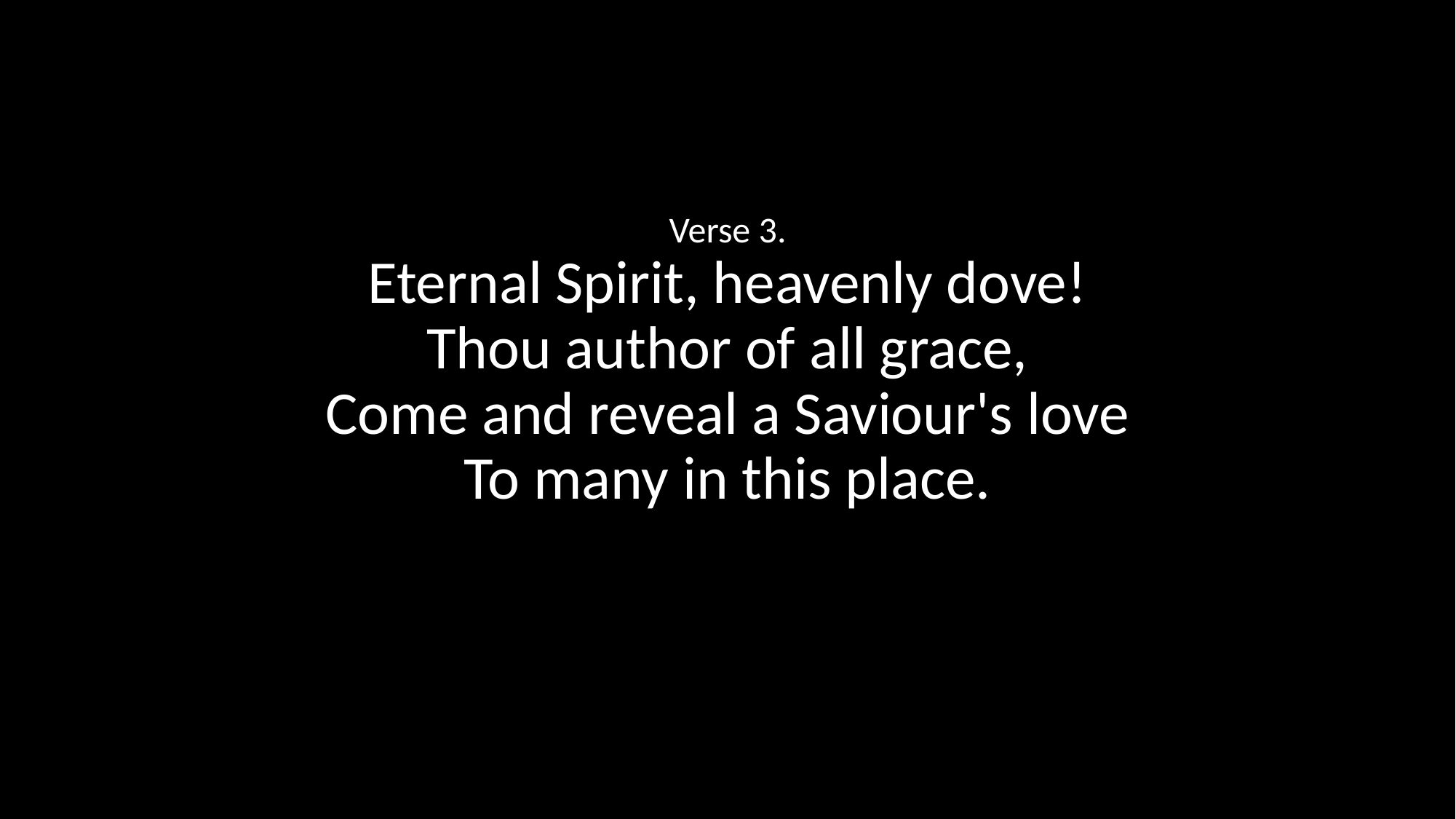

Verse 3.
Eternal Spirit, heavenly dove!
Thou author of all grace,
Come and reveal a Saviour's love
To many in this place.